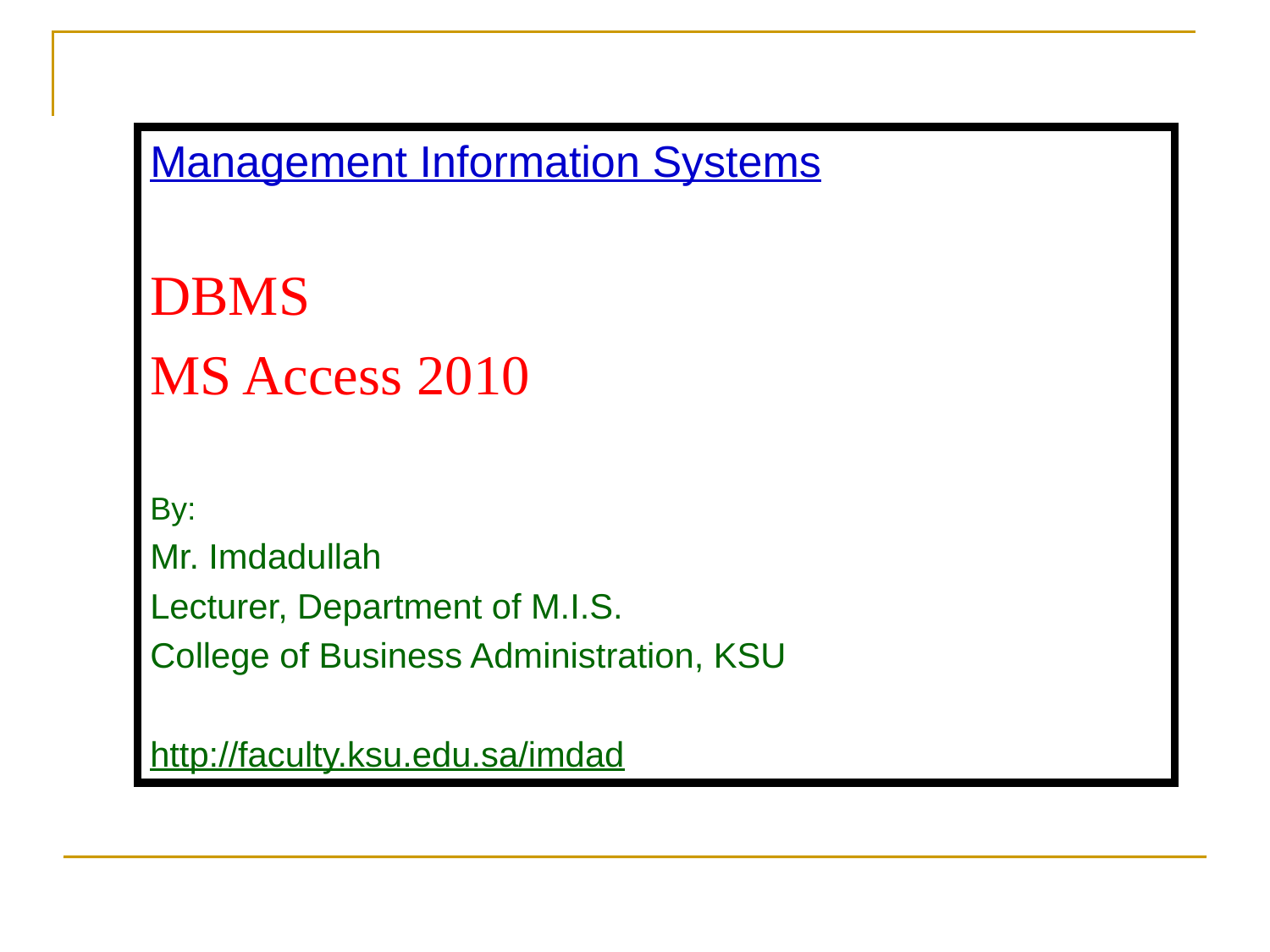

Management Information Systems

DBMS
MS Access 2010

By:
Mr. Imdadullah
Lecturer, Department of M.I.S.
College of Business Administration, KSU

http://faculty.ksu.edu.sa/imdad